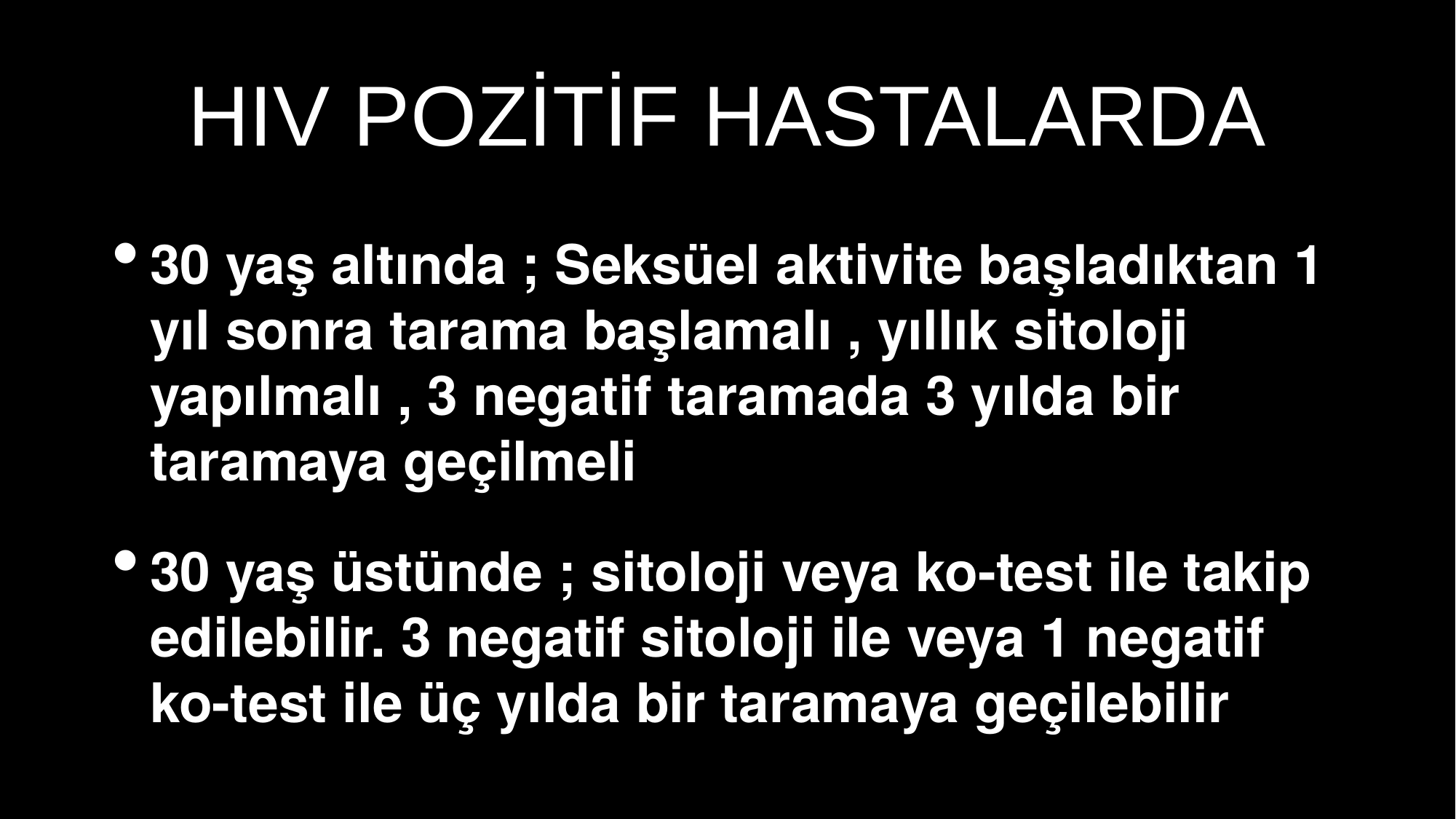

# HIV POZİTİF HASTALARDA
30 yaş altında ; Seksüel aktivite başladıktan 1 yıl sonra tarama başlamalı , yıllık sitoloji yapılmalı , 3 negatif taramada 3 yılda bir taramaya geçilmeli
30 yaş üstünde ; sitoloji veya ko-test ile takip edilebilir. 3 negatif sitoloji ile veya 1 negatif ko-test ile üç yılda bir taramaya geçilebilir